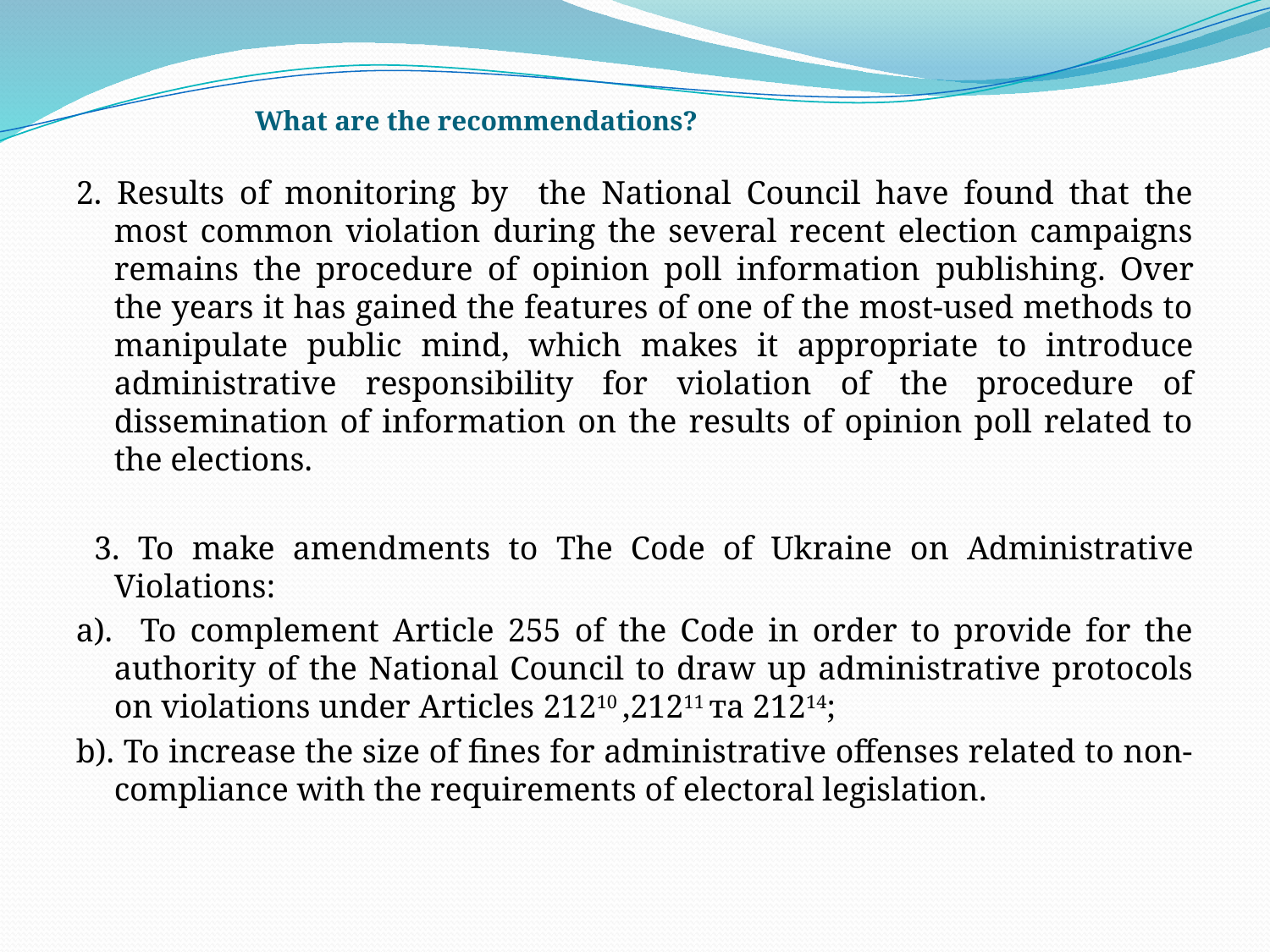

# What are the recommendations?
2. Results of monitoring by  the National Council have found that the most common violation during the several recent election campaigns remains the procedure of opinion poll information publishing. Over the years it has gained the features of one of the most-used methods to manipulate public mind, which makes it appropriate to introduce administrative responsibility for violation of the procedure of dissemination of information on the results of opinion poll related to the elections.

 3. To make amendments to The Code of Ukraine on Administrative Violations:
а).  To complement Article 255 of the Code in order to provide for the authority of the National Council to draw up administrative protocols on violations under Articles 21210 ,21211 та 21214;
b). To increase the size of fines for administrative offenses related to non-compliance with the requirements of electoral legislation.